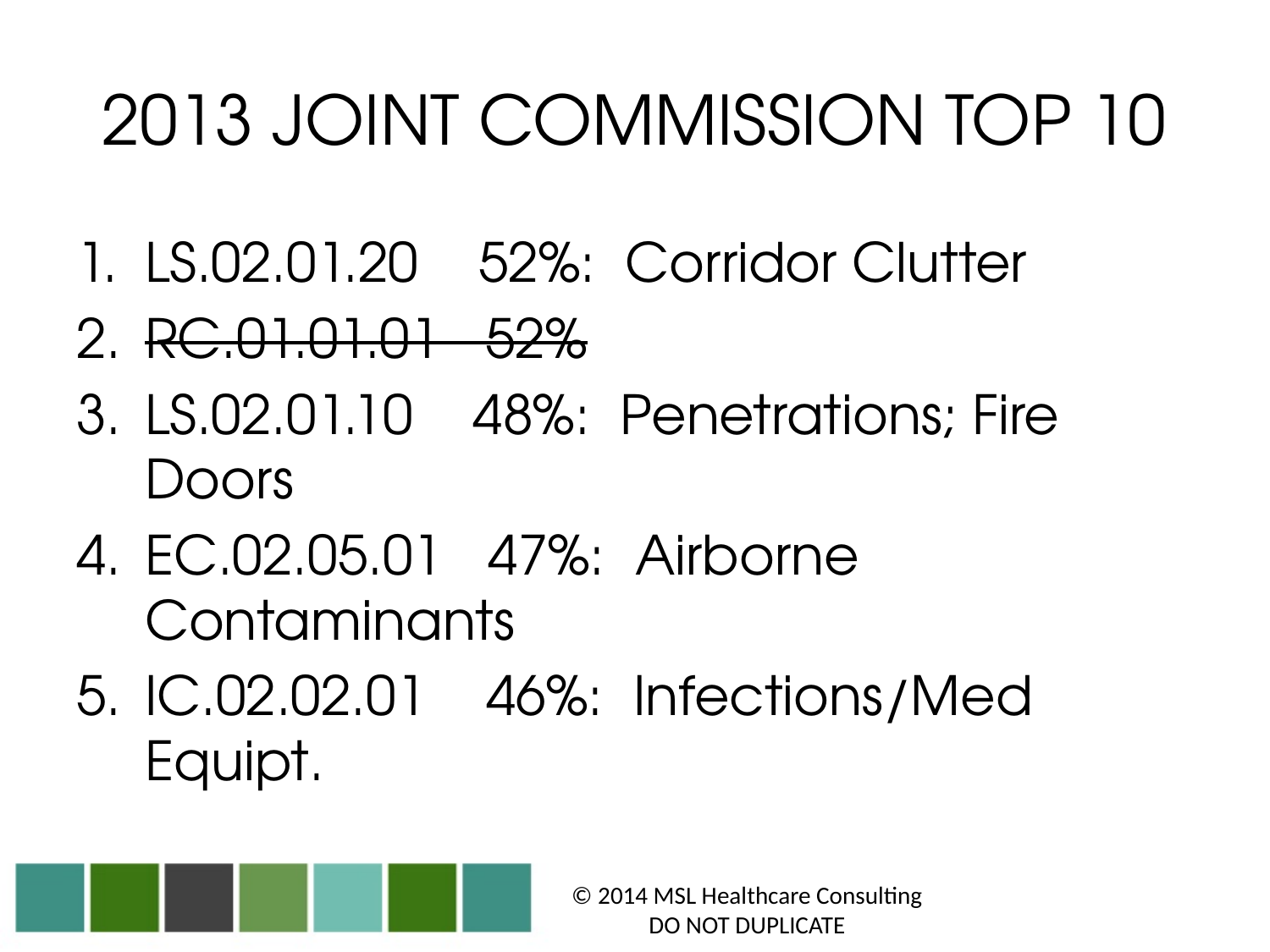

# 2013 JOINT COMMISSION TOP 10
LS.02.01.20    52%:  Corridor Clutter
RC.01.01.01   52%
LS.02.01.10    48%:  Penetrations; Fire 								Doors
EC.02.05.01   47%:  Airborne 								 Contaminants
IC.02.02.01    46%:  Infections/Med 								 Equipt.

© 2014 MSL Healthcare Consulting
DO NOT DUPLICATE